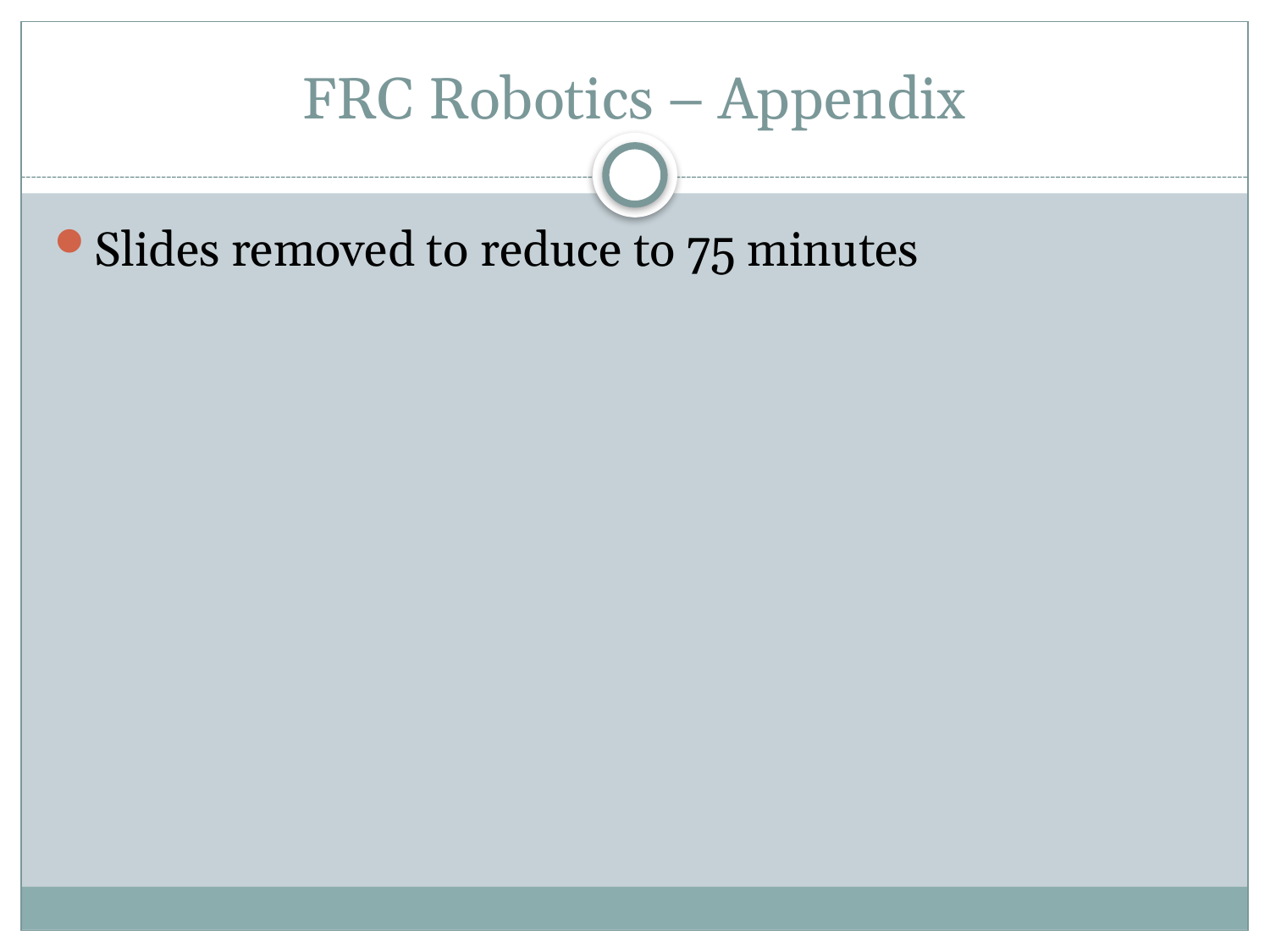

# FRC Robotics – Appendix
Slides removed to reduce to 75 minutes